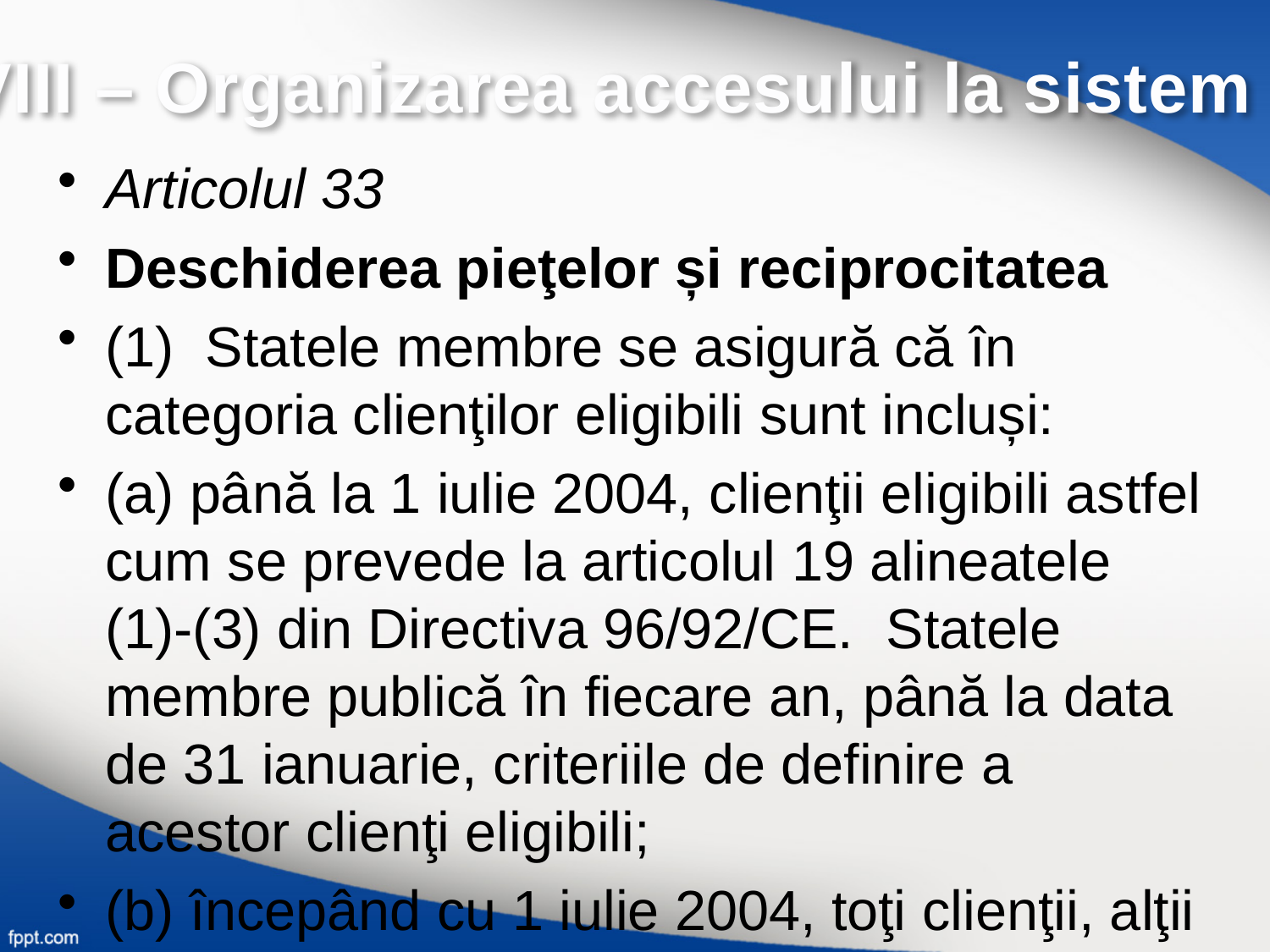

VIII – Organizarea accesului la sistem
Articolul 33
Deschiderea pieţelor și reciprocitatea
(1)  Statele membre se asigură că în categoria clienţilor eligibili sunt incluși:
(a) până la 1 iulie 2004, clienţii eligibili astfel cum se prevede la articolul 19 alineatele (1)-(3) din Directiva 96/92/CE.  Statele membre publică în fiecare an, până la data de 31 ianuarie, criteriile de definire a acestor clienţi eligibili;
(b) începând cu 1 iulie 2004, toţi clienţii, alţii decât cei casnici;
(c) de la 1 iulie 2007, toţi clienţii.